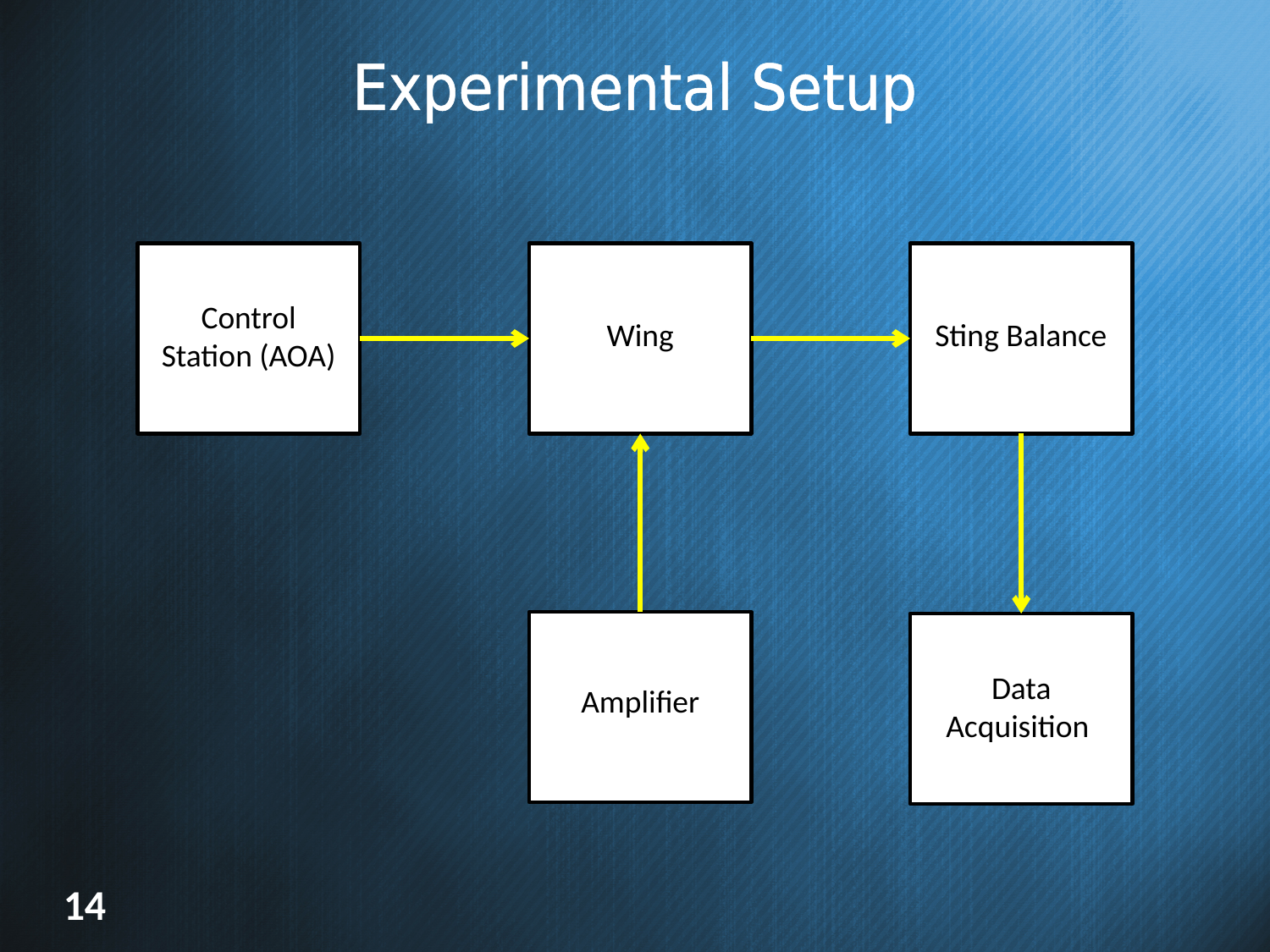

# Experimental Setup

Control Station (AOA)
Wing
Sting Balance

Data Acquisition
Amplifier
14